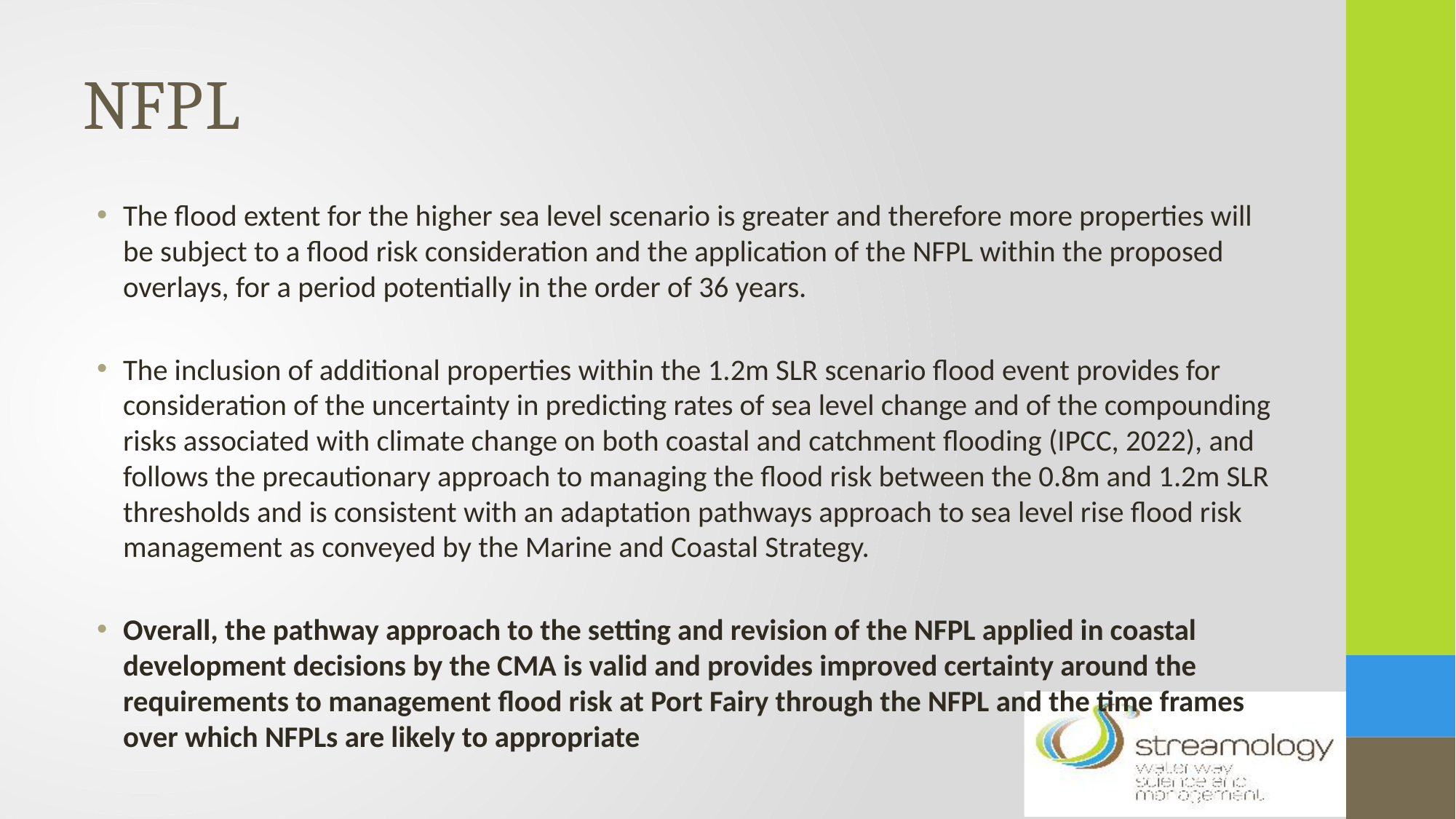

# NFPL
The flood extent for the higher sea level scenario is greater and therefore more properties will be subject to a flood risk consideration and the application of the NFPL within the proposed overlays, for a period potentially in the order of 36 years.

The inclusion of additional properties within the 1.2m SLR scenario flood event provides for consideration of the uncertainty in predicting rates of sea level change and of the compounding risks associated with climate change on both coastal and catchment flooding (IPCC, 2022), and follows the precautionary approach to managing the flood risk between the 0.8m and 1.2m SLR thresholds and is consistent with an adaptation pathways approach to sea level rise flood risk management as conveyed by the Marine and Coastal Strategy.

Overall, the pathway approach to the setting and revision of the NFPL applied in coastal development decisions by the CMA is valid and provides improved certainty around the requirements to management flood risk at Port Fairy through the NFPL and the time frames over which NFPLs are likely to appropriate